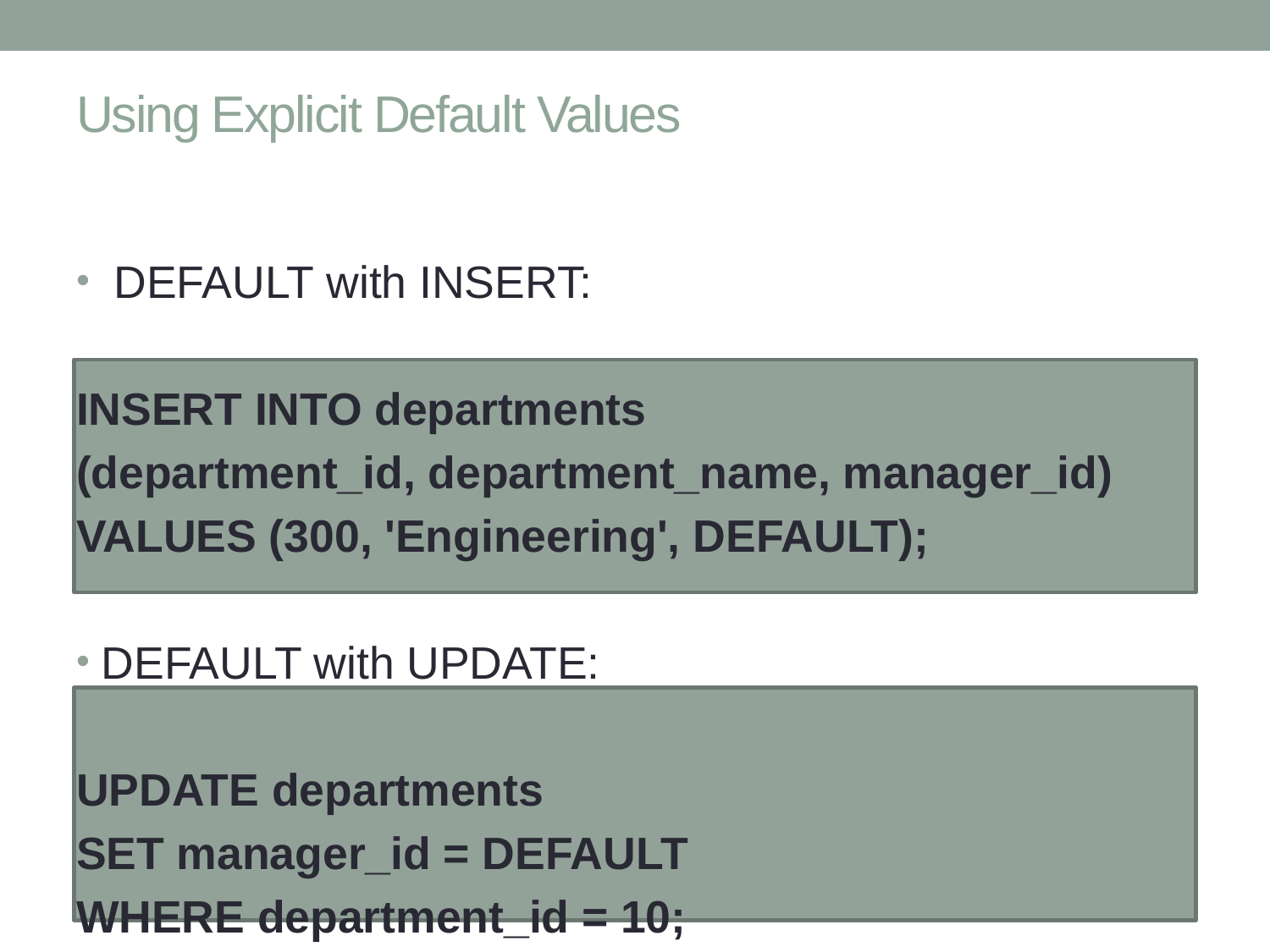

# Using Explicit Default Values
 DEFAULT with INSERT:

INSERT INTO departments
(department_id, department_name, manager_id)
VALUES (300, 'Engineering', DEFAULT);

DEFAULT with UPDATE:

UPDATE departments
SET manager_id = DEFAULT
WHERE department_id = 10;